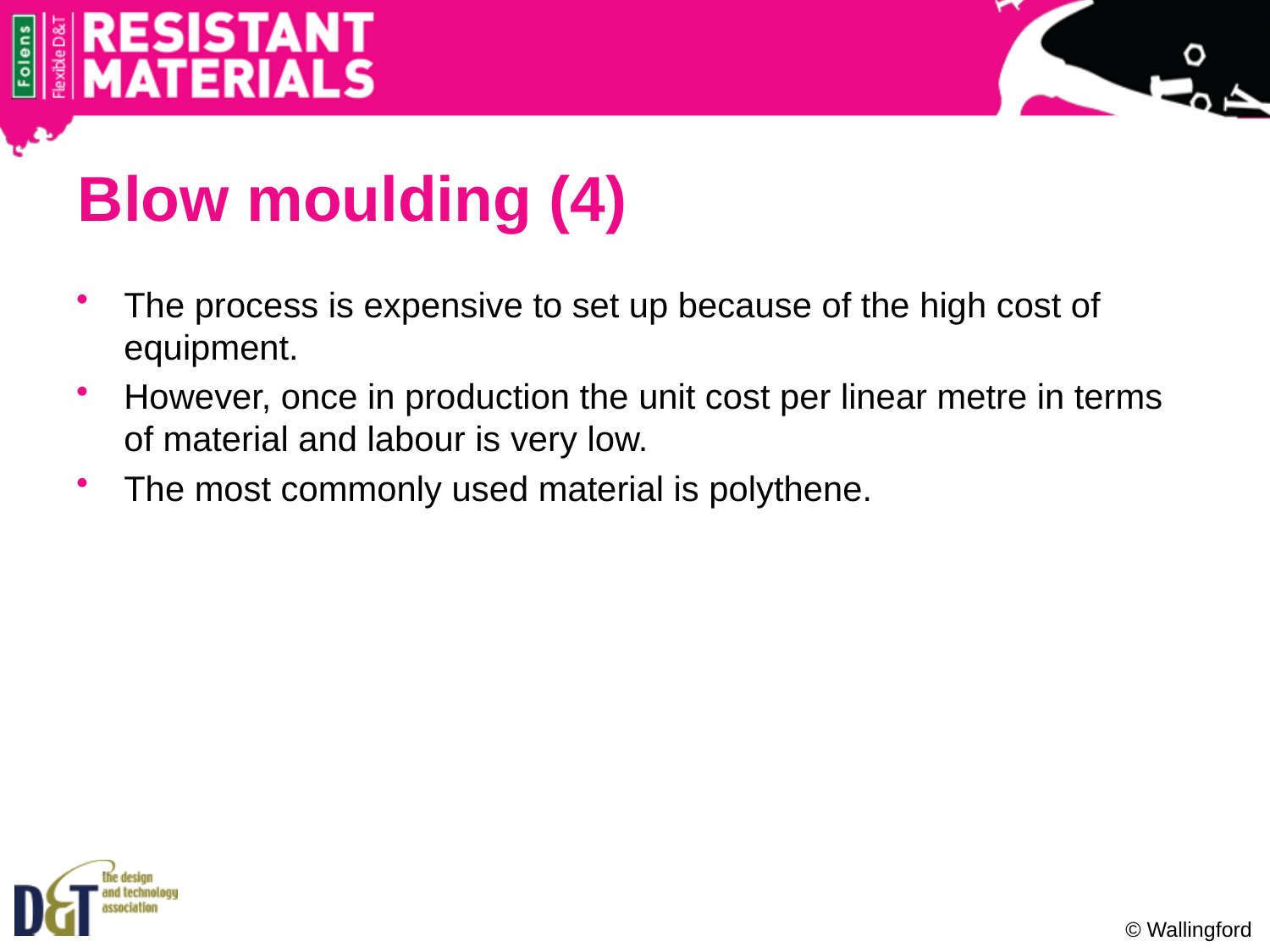

# Blow moulding (4)
The process is expensive to set up because of the high cost of equipment.
However, once in production the unit cost per linear metre in terms of material and labour is very low.
The most commonly used material is polythene.

© Wallingford